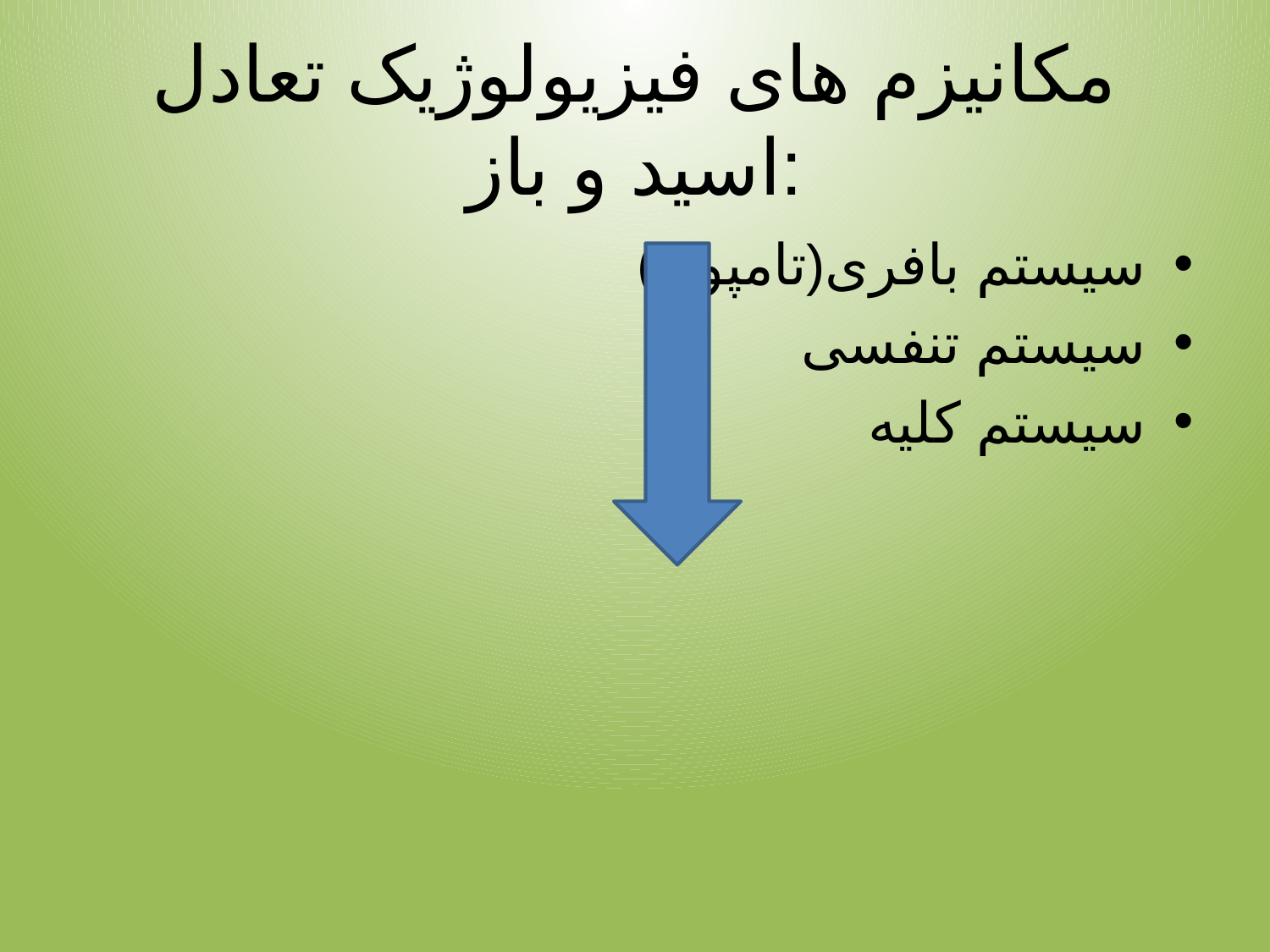

# مکانیزم های فیزیولوژیک تعادل اسید و باز:
سیستم بافری(تامپون)
سیستم تنفسی
سیستم کلیه